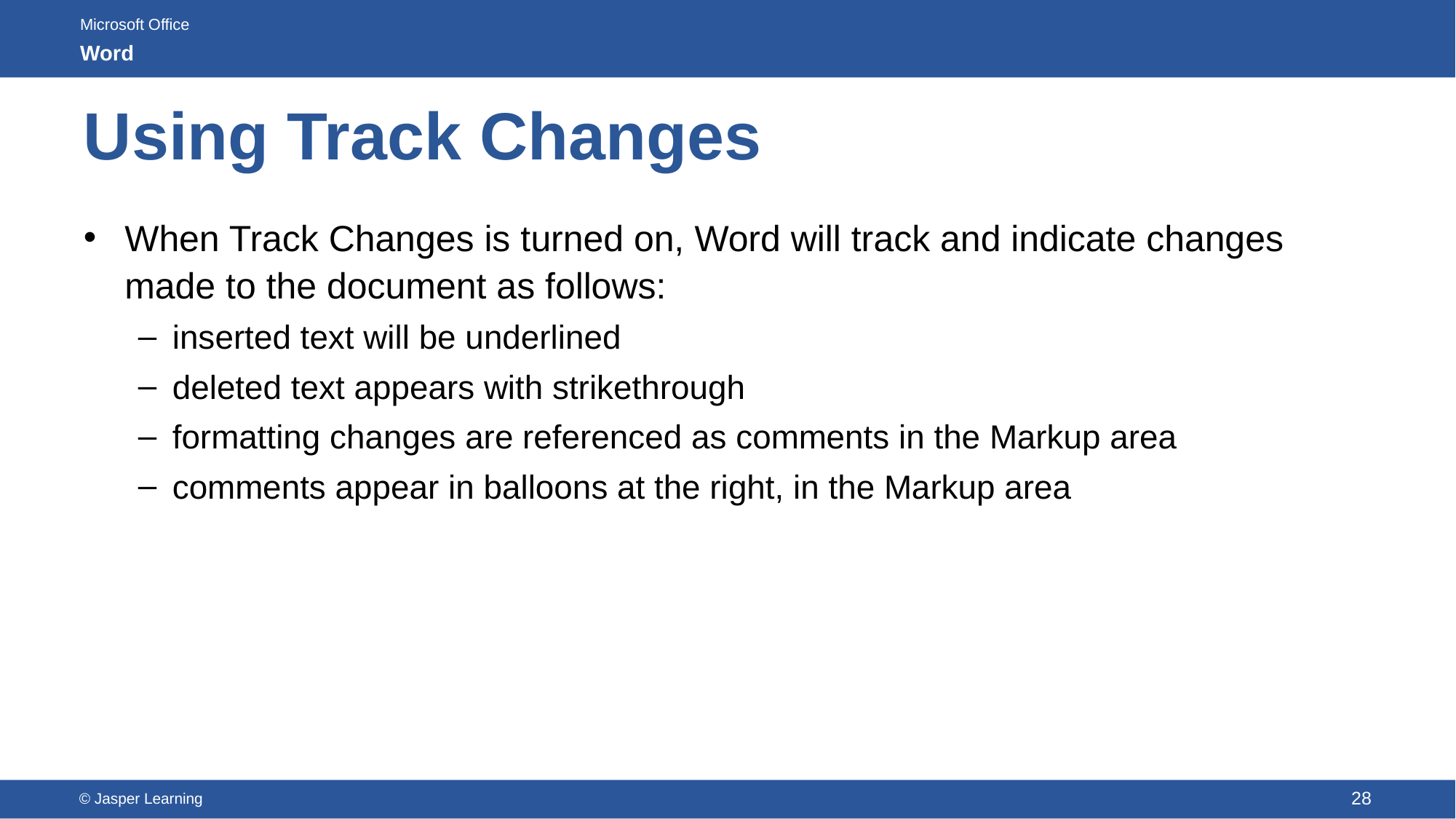

# Using Track Changes
When Track Changes is turned on, Word will track and indicate changes made to the document as follows:
inserted text will be underlined
deleted text appears with strikethrough
formatting changes are referenced as comments in the Markup area
comments appear in balloons at the right, in the Markup area

28
© Jasper Learning